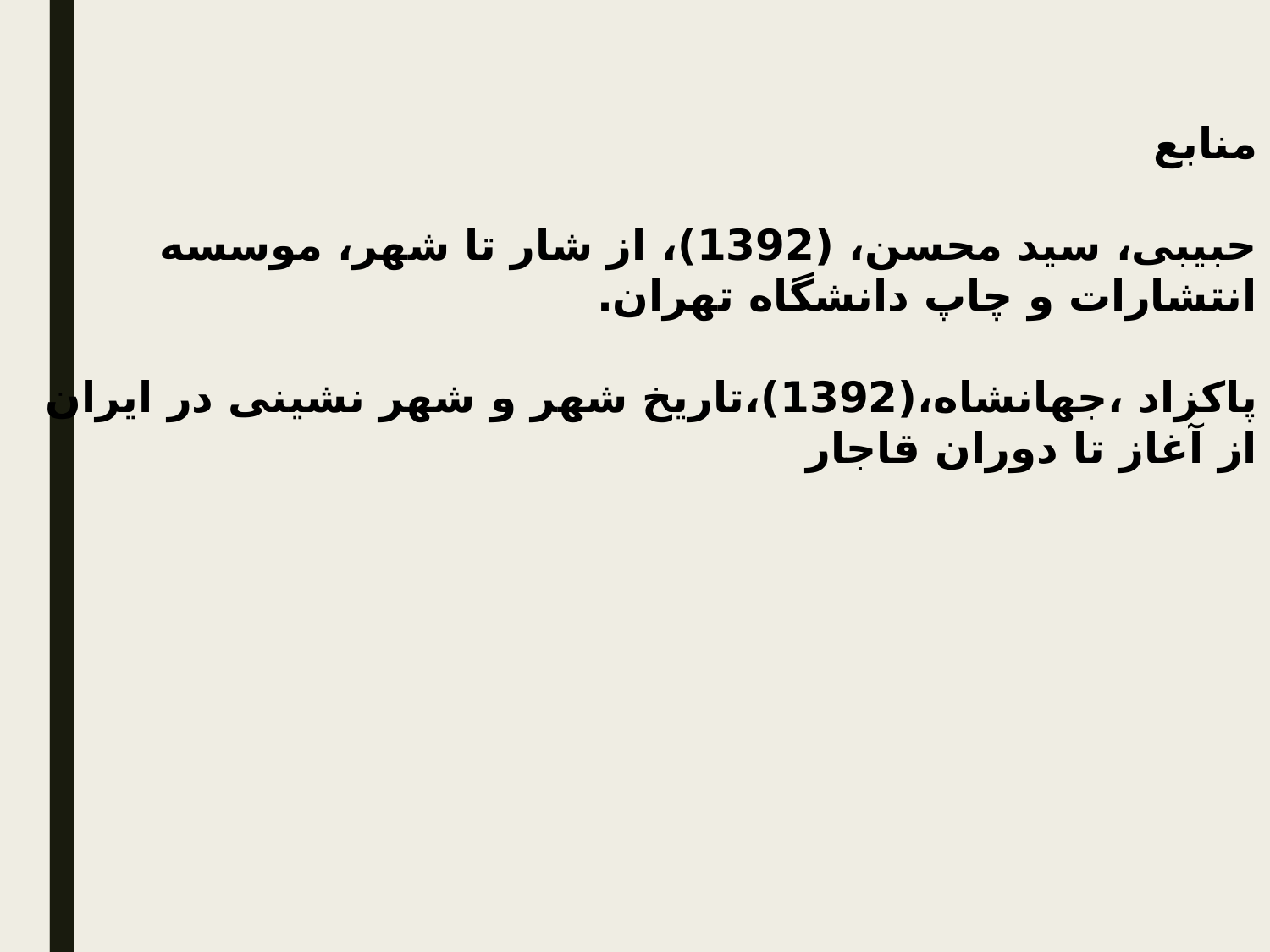

منابع

حبیبی، سید محسن، (1392)، از شار تا شهر، موسسه انتشارات و چاپ دانشگاه تهران.

پاکزاد ،جهانشاه،(1392)،تاریخ شهر و شهر نشینی در ایران از آغاز تا دوران قاجار